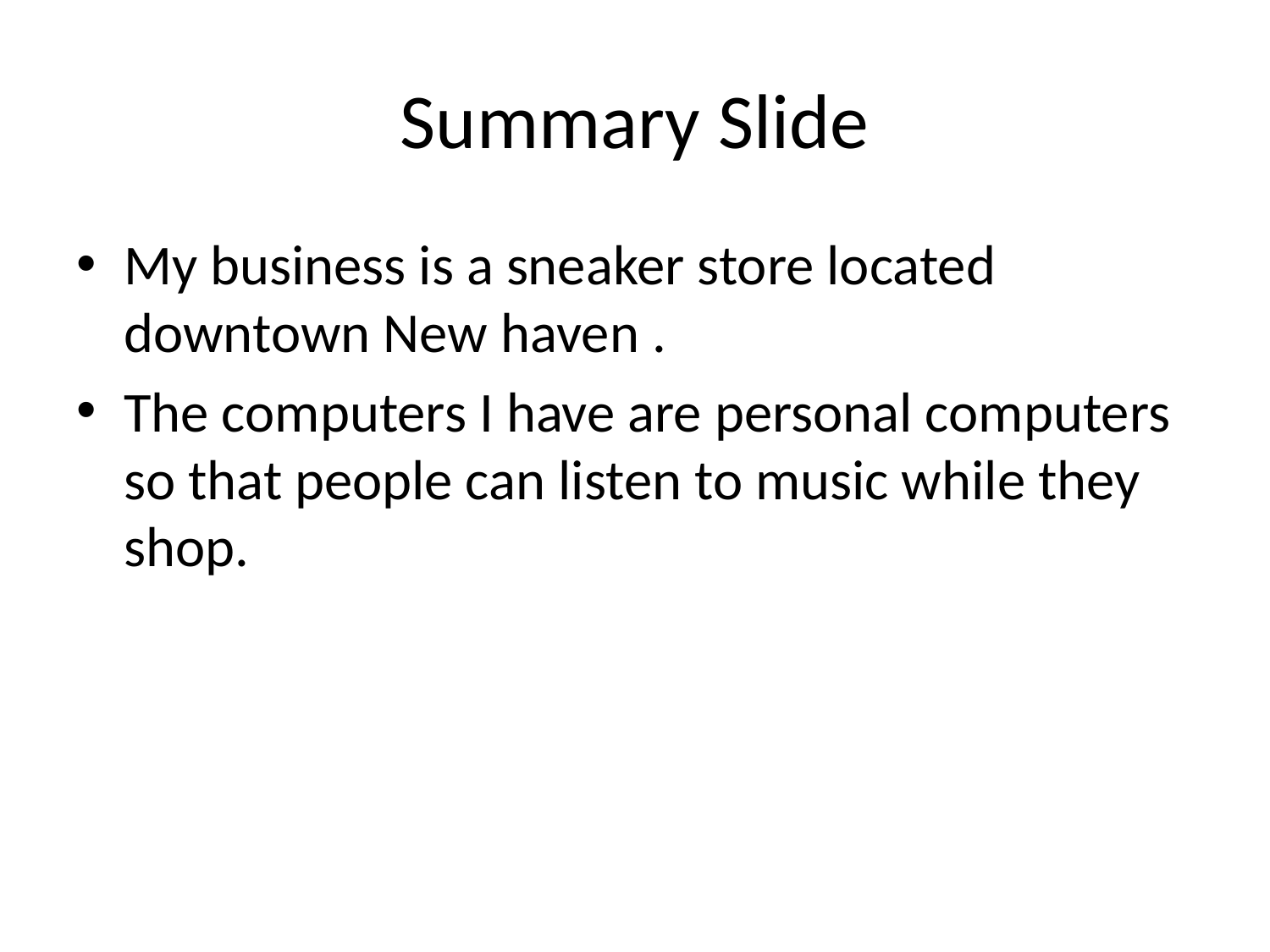

# Summary Slide
My business is a sneaker store located downtown New haven .
The computers I have are personal computers so that people can listen to music while they shop.